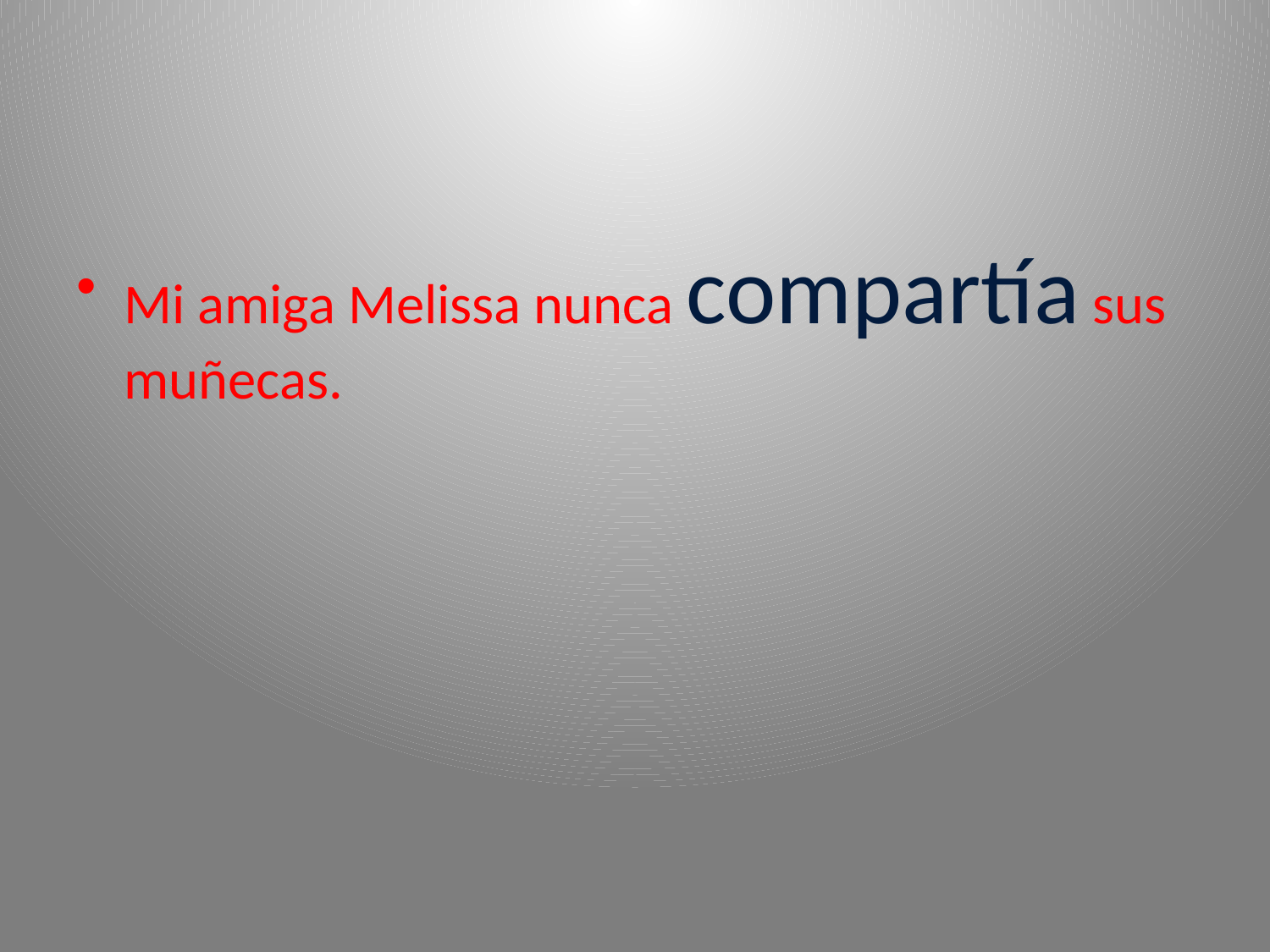

#
Mi amiga Melissa nunca compartía sus muñecas.